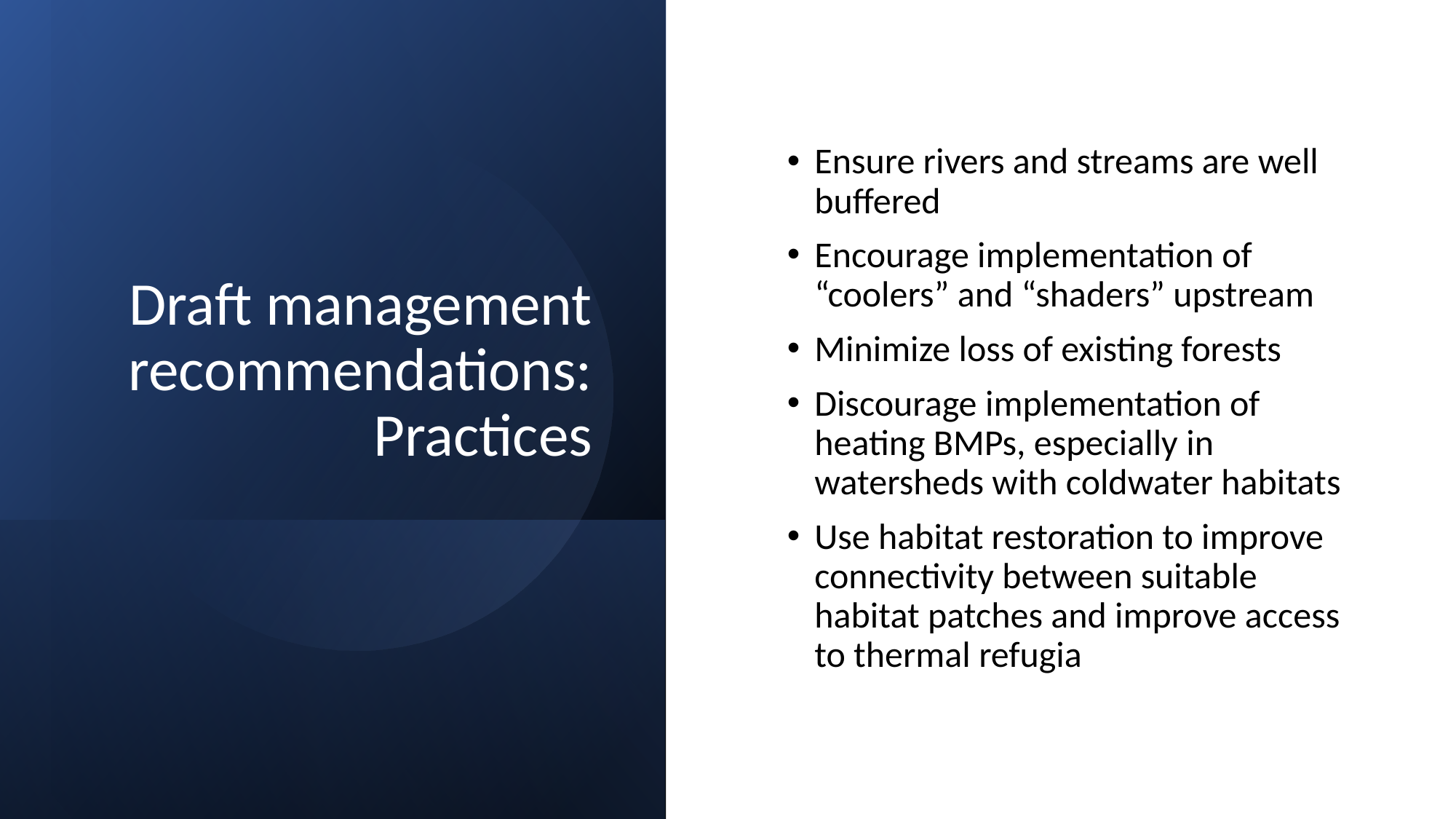

# Draft management recommendations: Practices

Ensure rivers and streams are well buffered
Encourage implementation of “coolers” and “shaders” upstream
Minimize loss of existing forests
Discourage implementation of heating BMPs, especially in watersheds with coldwater habitats
Use habitat restoration to improve connectivity between suitable habitat patches and improve access to thermal refugia